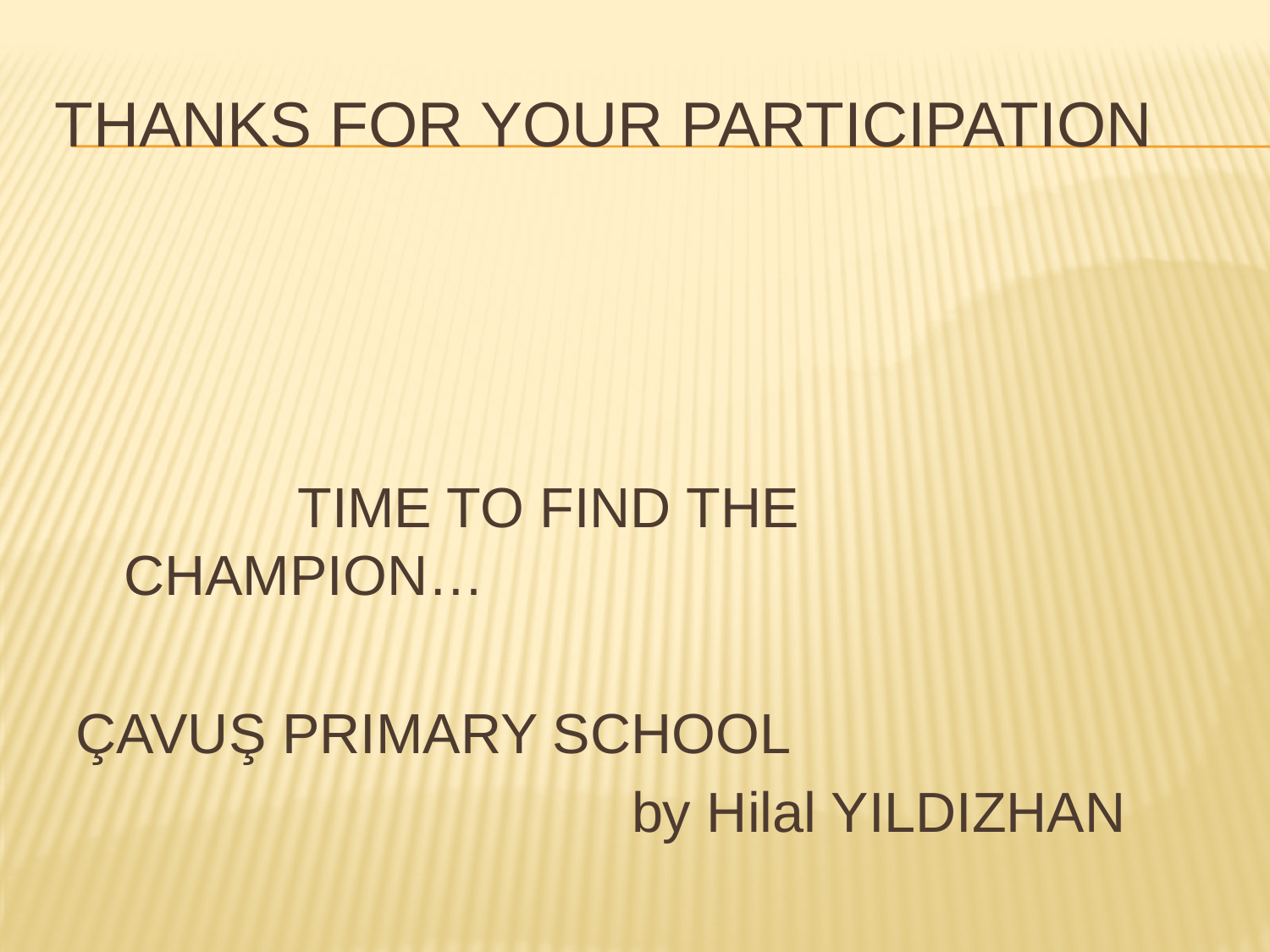

# THANKS FOR YOUR PARTICIPATION

		   TIME TO FIND THE CHAMPION…

ÇAVUŞ PRIMARY SCHOOL
					by Hilal YILDIZHAN